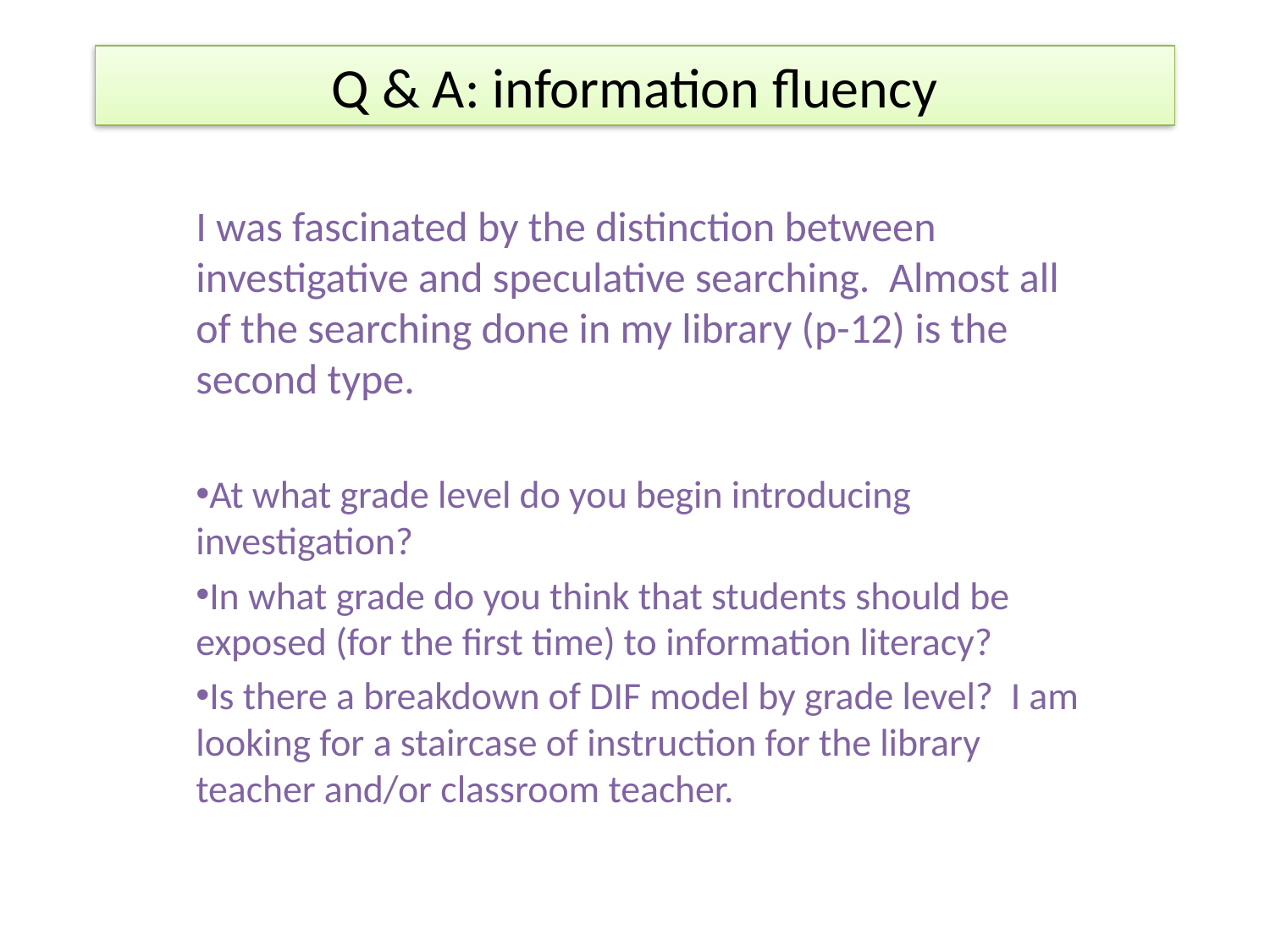

Q & A: information fluency
I was fascinated by the distinction between investigative and speculative searching.  Almost all of the searching done in my library (p-12) is the second type.

At what grade level do you begin introducing investigation?
In what grade do you think that students should be exposed (for the first time) to information literacy?
Is there a breakdown of DIF model by grade level?  I am looking for a staircase of instruction for the library teacher and/or classroom teacher.